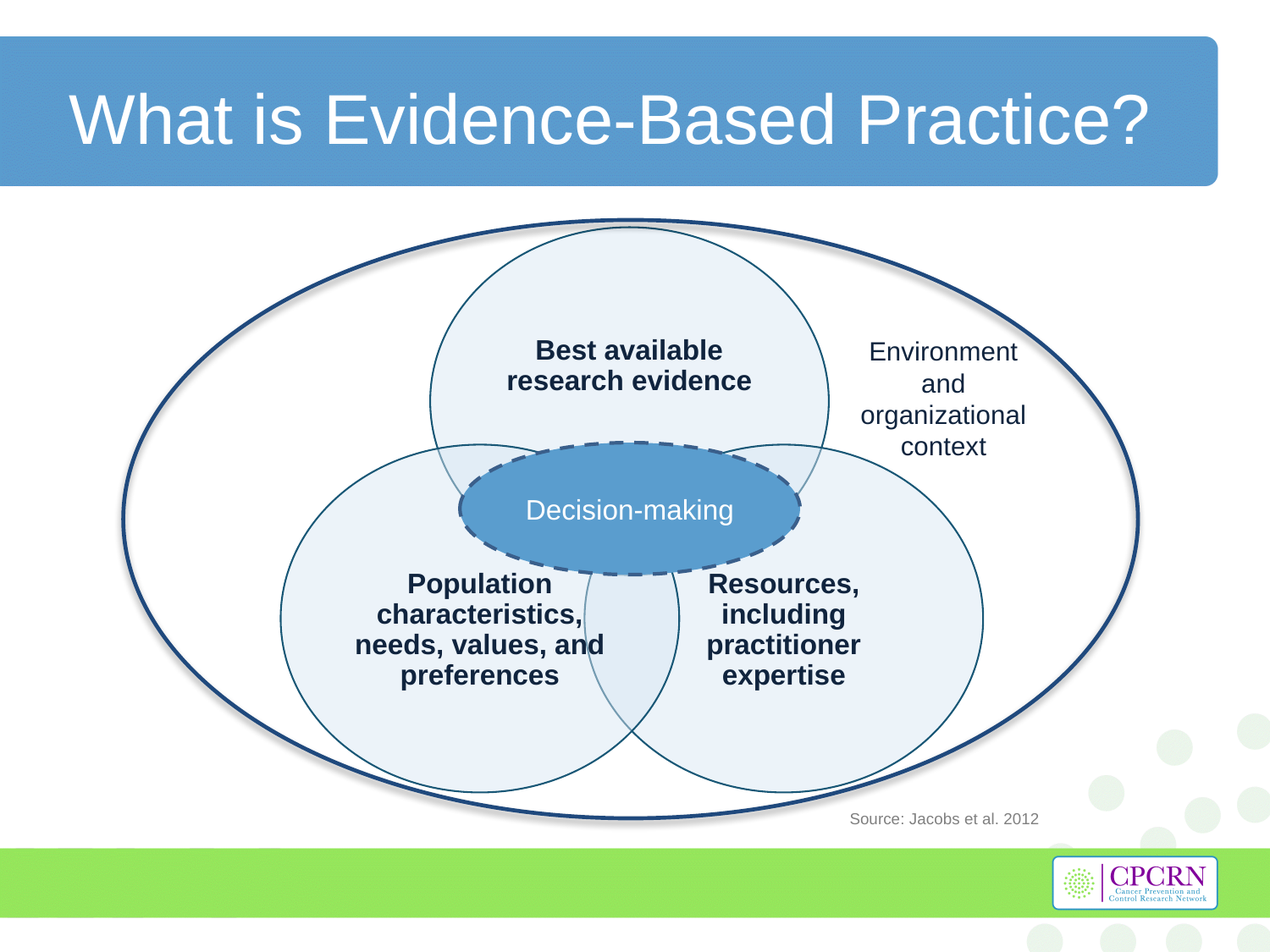

# What is Evidence-Based Practice?

Best available research evidence
Resources, including practitioner expertise
Population characteristics, needs, values, and preferences
Environment and organizational context
Decision-making
Source: Jacobs et al. 2012